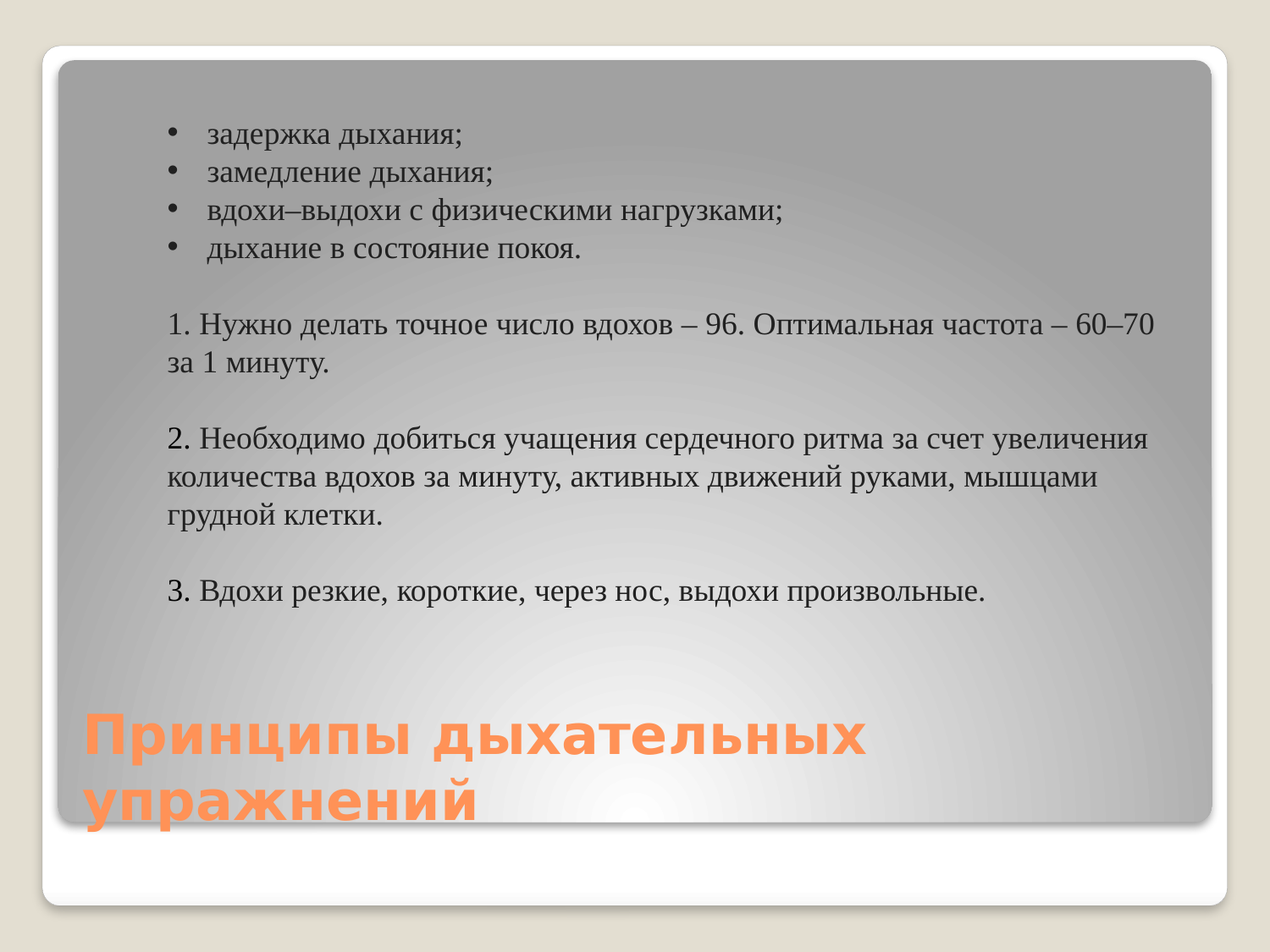

задержка дыхания;
замедление дыхания;
вдохи–выдохи с физическими нагрузками;
дыхание в состояние покоя.

1. Нужно делать точное число вдохов – 96. Оптимальная частота – 60–70 за 1 минуту.
2. Необходимо добиться учащения сердечного ритма за счет увеличения количества вдохов за минуту, активных движений руками, мышцами грудной клетки.
3. Вдохи резкие, короткие, через нос, выдохи произвольные.
# Принципы дыхательных упражнений